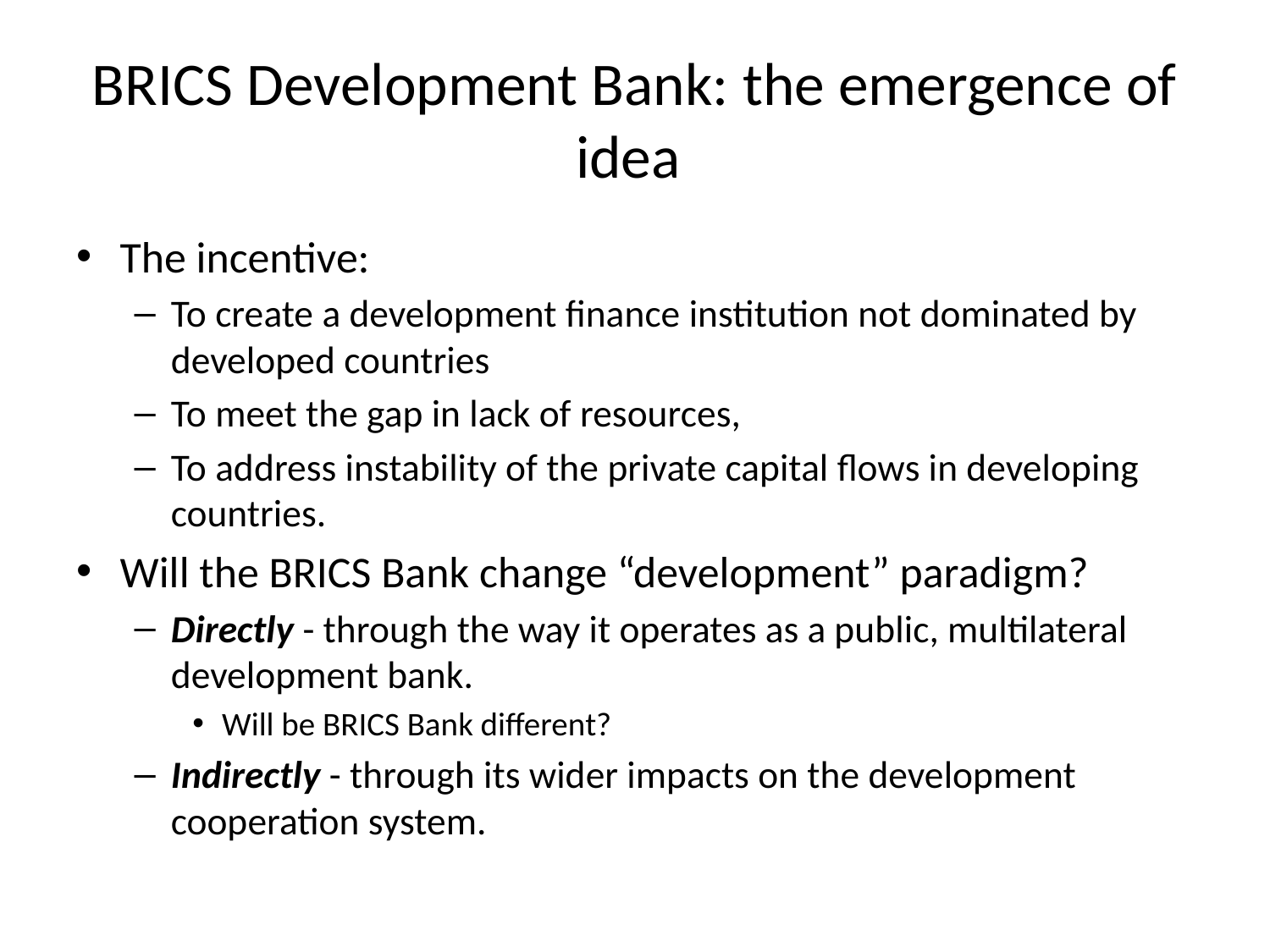

# BRICS Development Bank: the emergence of idea
The incentive:
To create a development finance institution not dominated by developed countries
To meet the gap in lack of resources,
To address instability of the private capital flows in developing countries.
Will the BRICS Bank change “development” paradigm?
Directly - through the way it operates as a public, multilateral development bank.
Will be BRICS Bank different?
Indirectly - through its wider impacts on the development cooperation system.